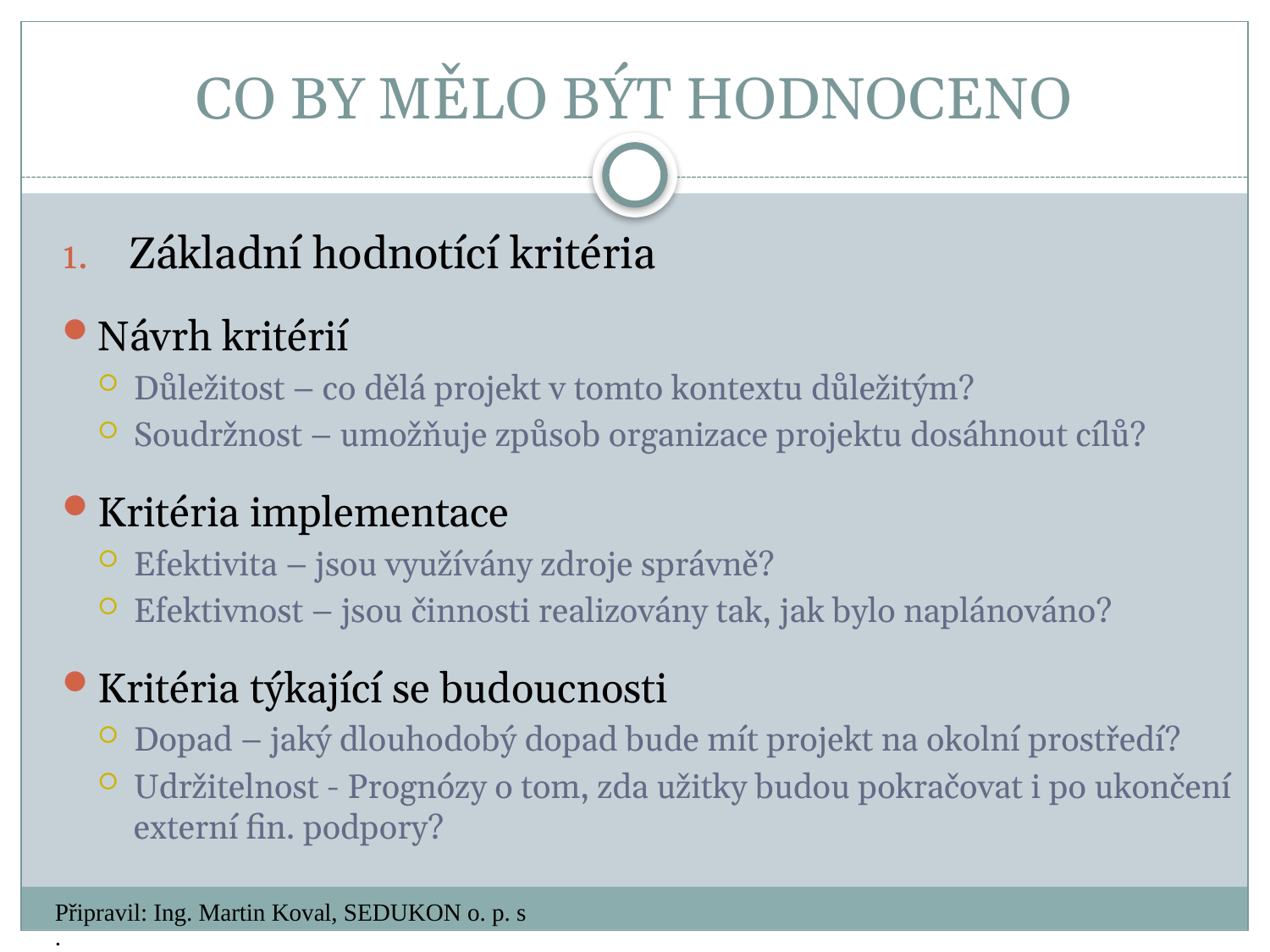

# CO BY MĚLO BÝT HODNOCENO
Základní hodnotící kritéria

Návrh kritérií
Důležitost – co dělá projekt v tomto kontextu důležitým?
Soudržnost – umožňuje způsob organizace projektu dosáhnout cílů?

Kritéria implementace
Efektivita – jsou využívány zdroje správně?
Efektivnost – jsou činnosti realizovány tak, jak bylo naplánováno?

Kritéria týkající se budoucnosti
Dopad – jaký dlouhodobý dopad bude mít projekt na okolní prostředí?
Udržitelnost - Prognózy o tom, zda užitky budou pokračovat i po ukončení externí fin. podpory?

Připravil: Ing. Martin Koval, SEDUKON o. p. s.